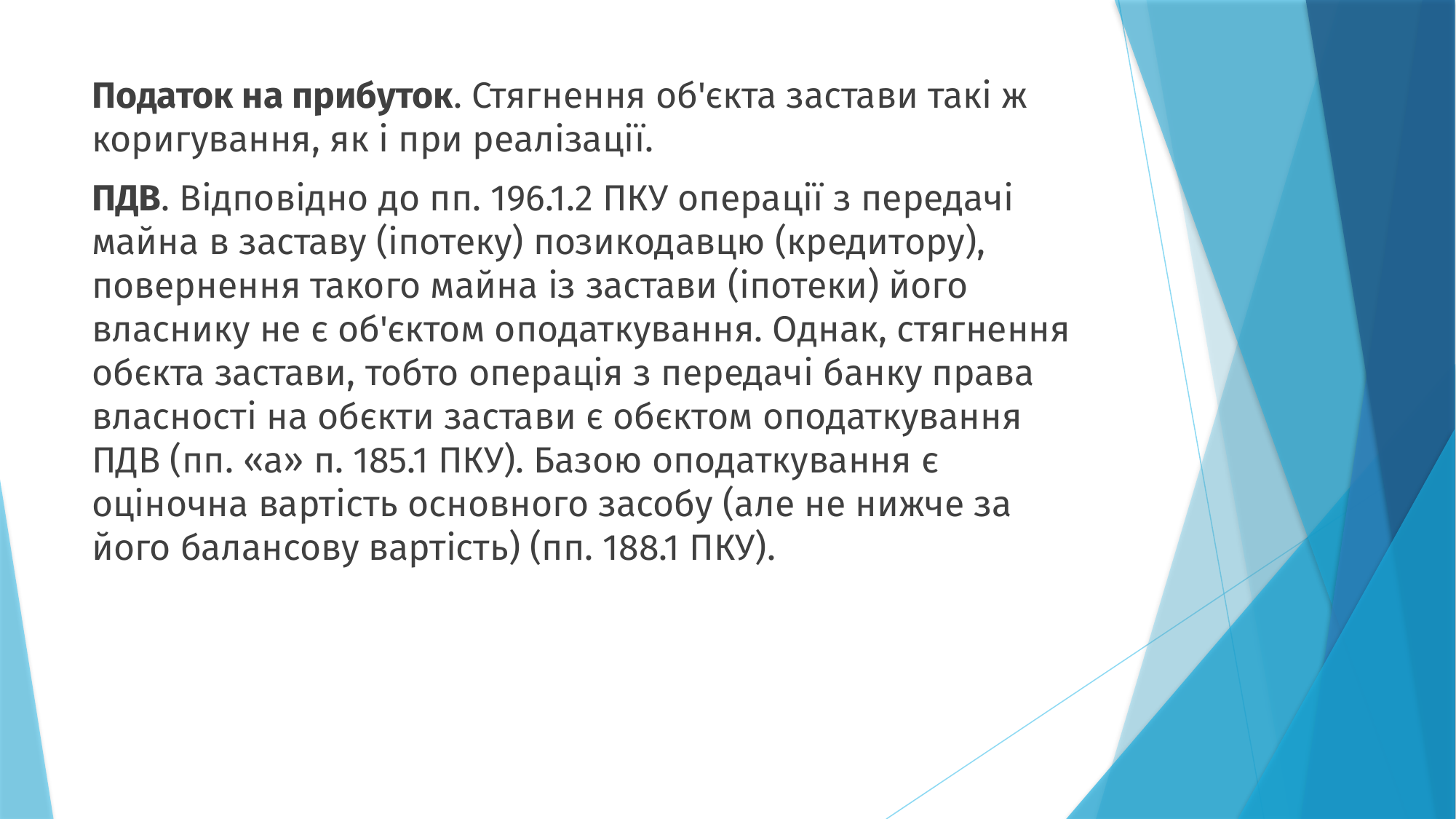

Податок на прибуток. Стягнення об'єкта застави такі ж коригування, як і при реалізації.
ПДВ. Відповідно до пп. 196.1.2 ПКУ операції з передачі майна в заставу (іпотеку) позикодавцю (кредитору), повернення такого майна із застави (іпотеки) його власнику не є об'єктом оподаткування. Однак, стягнення обєкта застави, тобто операція з передачі банку права власності на обєкти застави є обєктом оподаткування ПДВ (пп. «а» п. 185.1 ПКУ). Базою оподаткування є оціночна вартість основного засобу (але не нижче за його балансову вартість) (пп. 188.1 ПКУ).